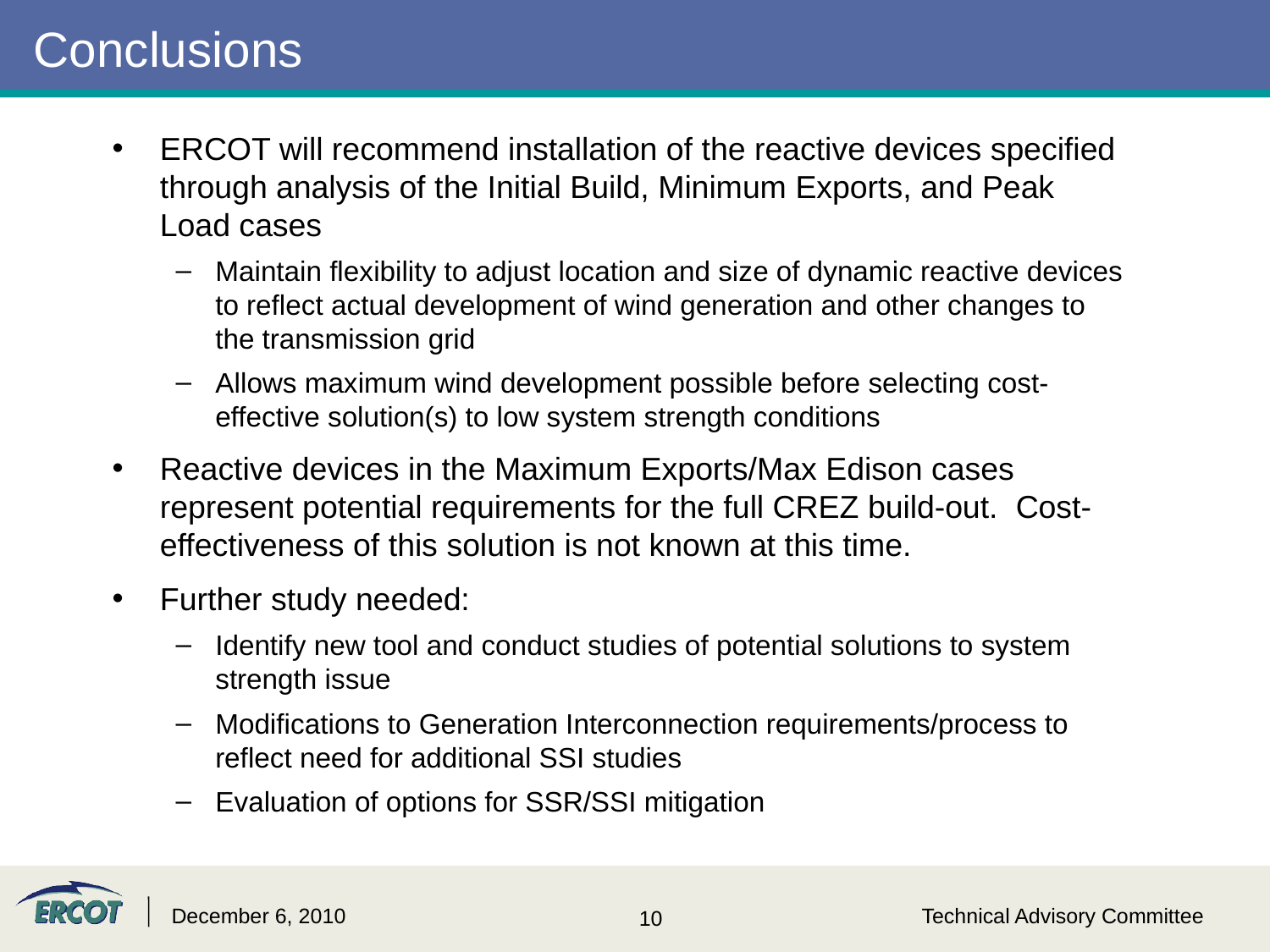

# Conclusions
ERCOT will recommend installation of the reactive devices specified through analysis of the Initial Build, Minimum Exports, and Peak Load cases
Maintain flexibility to adjust location and size of dynamic reactive devices to reflect actual development of wind generation and other changes to the transmission grid
Allows maximum wind development possible before selecting cost-effective solution(s) to low system strength conditions
Reactive devices in the Maximum Exports/Max Edison cases represent potential requirements for the full CREZ build-out.  Cost-effectiveness of this solution is not known at this time.
Further study needed:
Identify new tool and conduct studies of potential solutions to system strength issue
Modifications to Generation Interconnection requirements/process to reflect need for additional SSI studies
Evaluation of options for SSR/SSI mitigation
December 6, 2010
Technical Advisory Committee